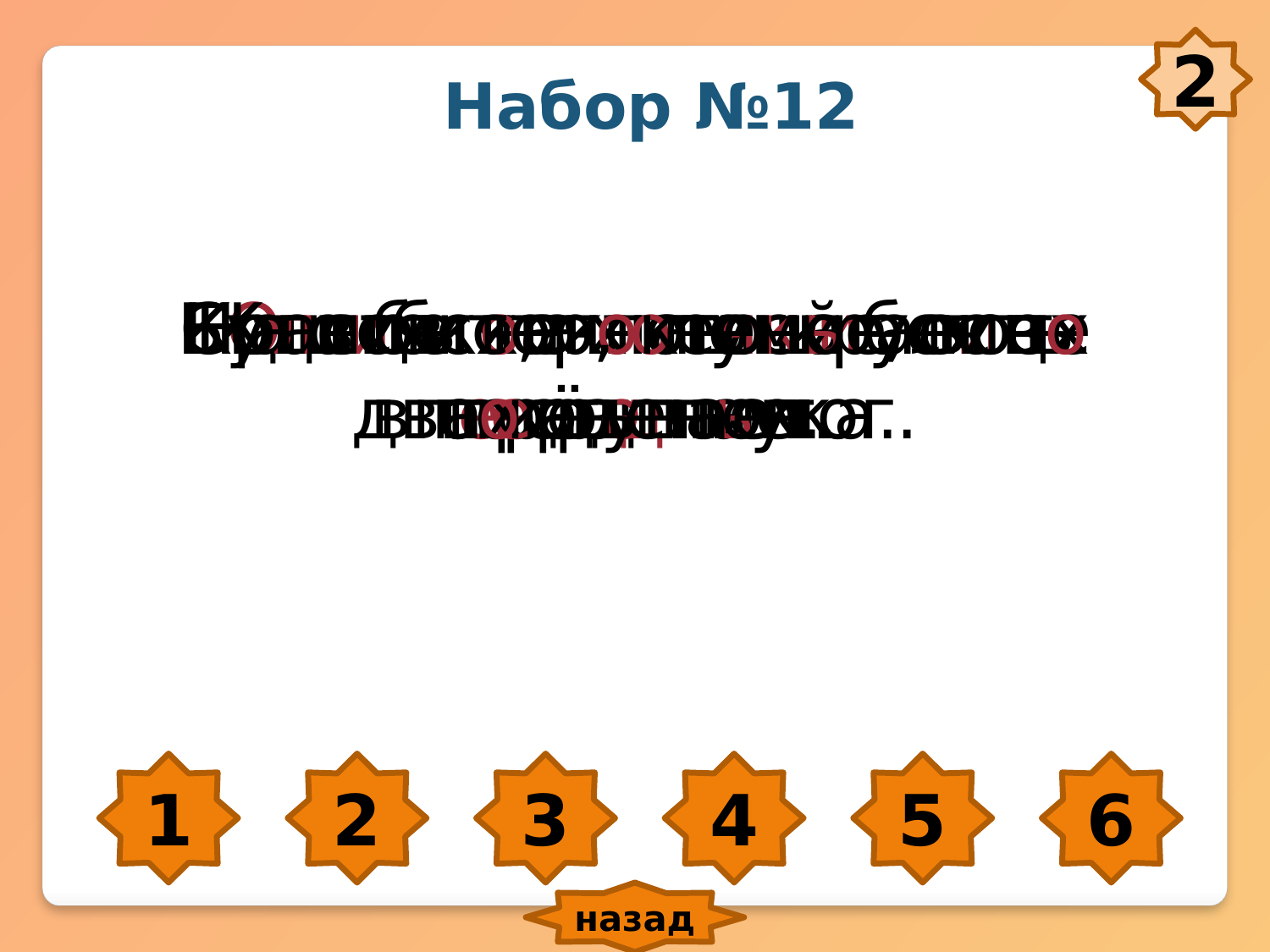

2
Набор №12
Ошибся, что ушибся – вперёд наука.
Будет и на нашей улице праздник.
Солнце как печка – всех согревает.
На всякое хотенье есть терпенье.
Кто быстро помог, тот дважды помог.
Красив тот, кто красиво поступает.
1
2
3
4
5
6
назад